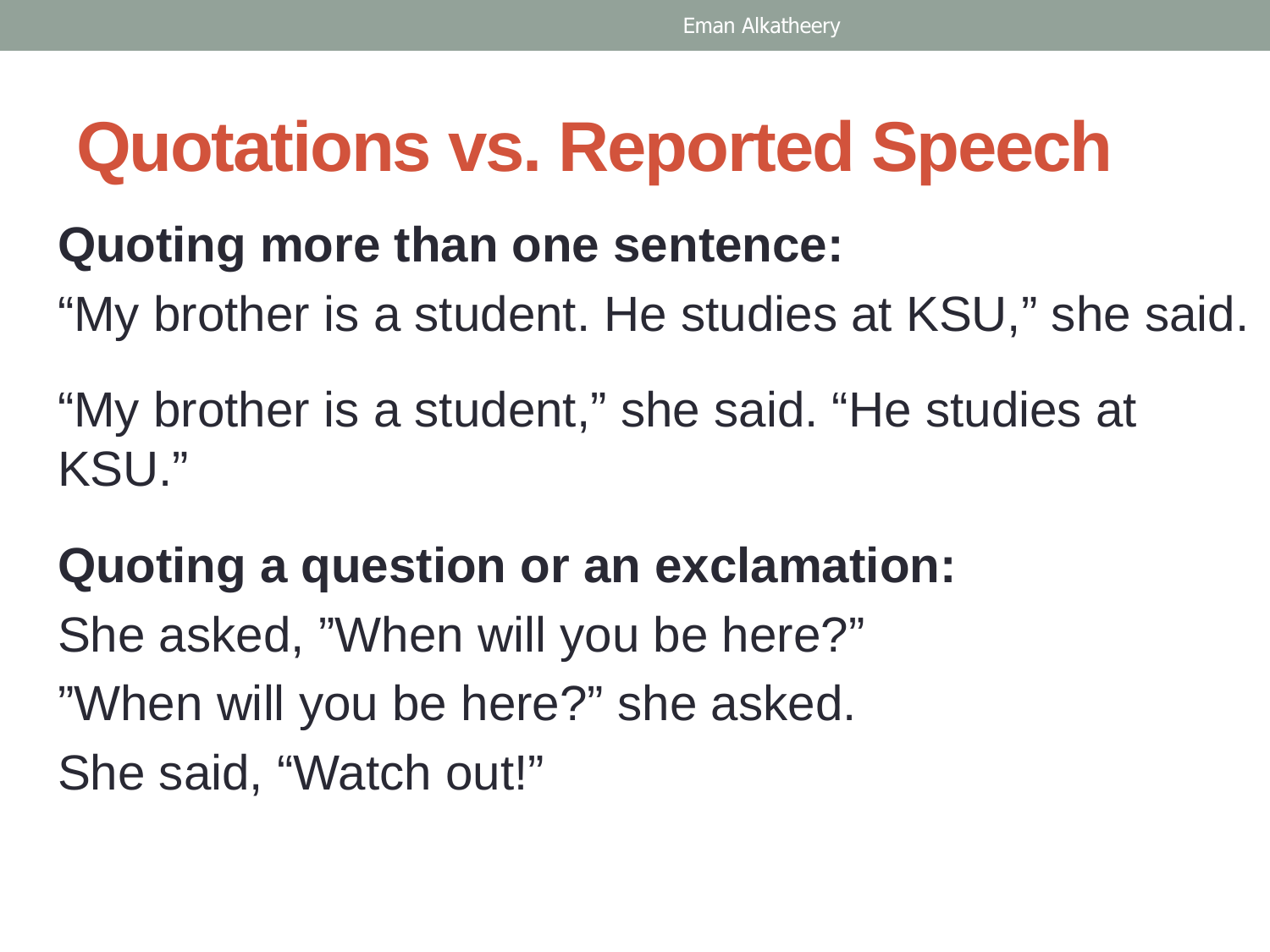

Eman Alkatheery
# Quotations vs. Reported Speech
Quoting more than one sentence:
“My brother is a student. He studies at KSU,” she said.

“My brother is a student,” she said. “He studies at KSU.”

Quoting a question or an exclamation:
She asked, ”When will you be here?”
”When will you be here?” she asked.
She said, “Watch out!”